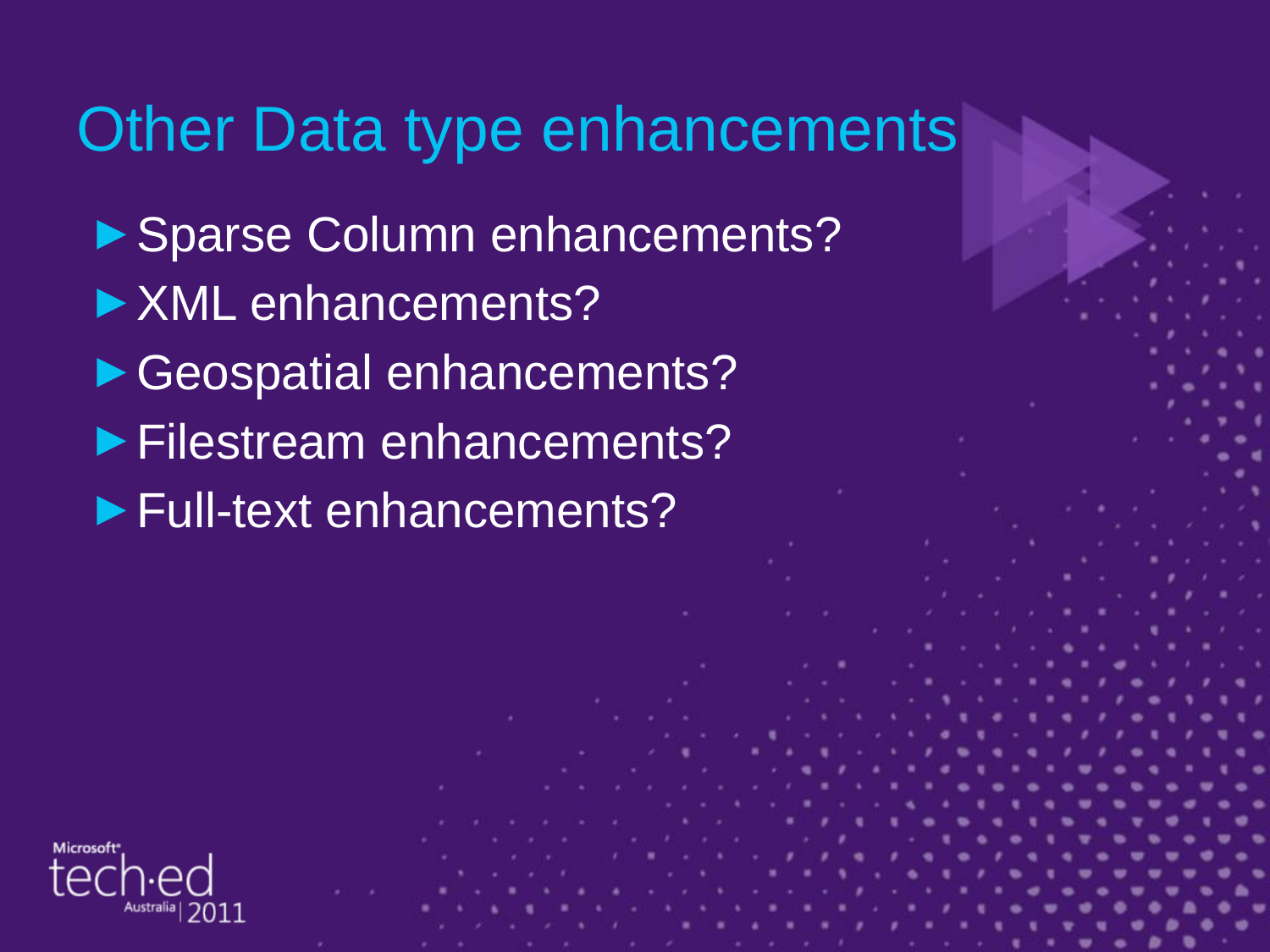

# Other Data type enhancements
Sparse Column enhancements?
XML enhancements?
Geospatial enhancements?
Filestream enhancements?
Full-text enhancements?